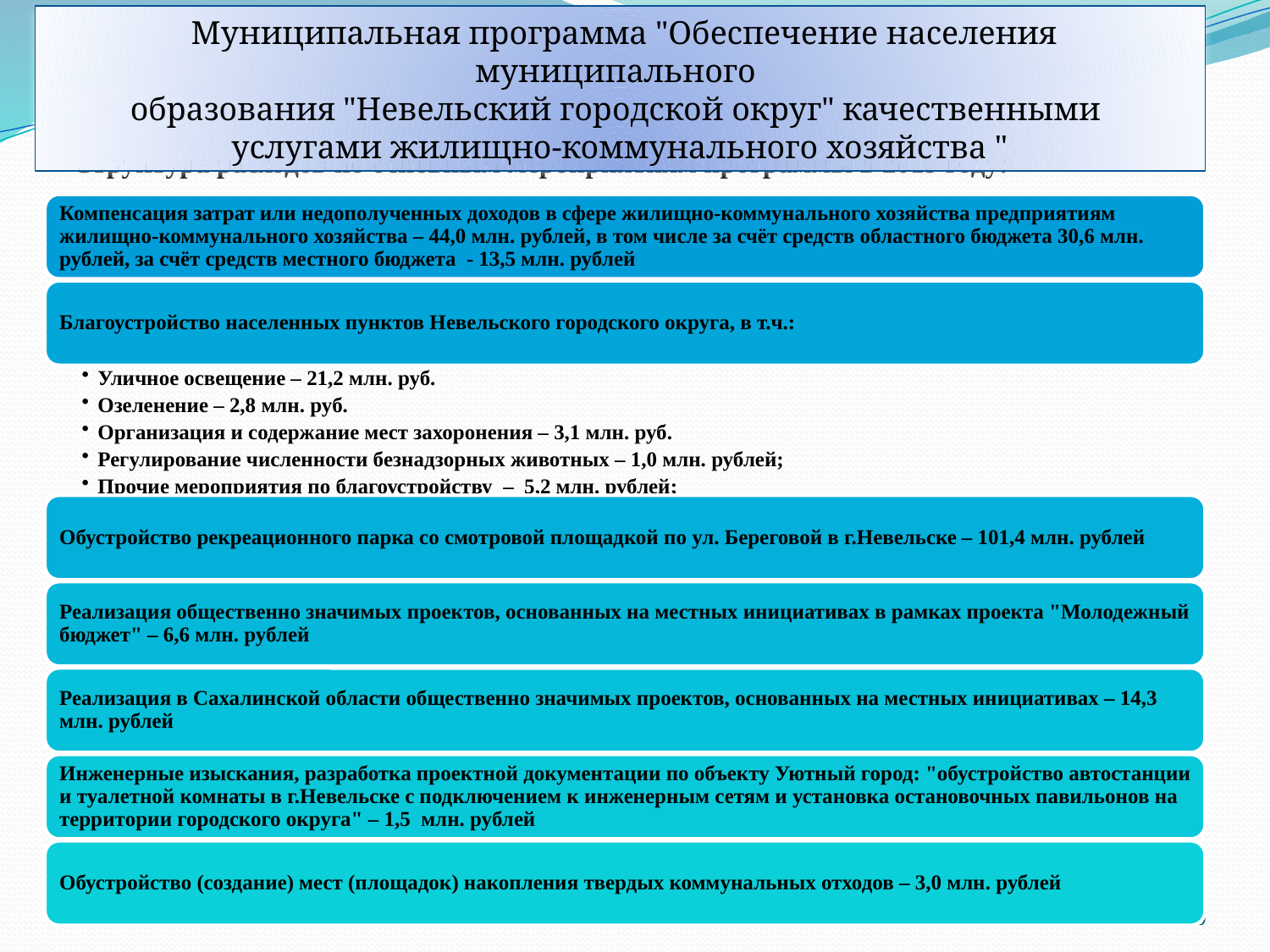

Муниципальная программа "Обеспечение населения муниципального
образования "Невельский городской округ" качественными
услугами жилищно-коммунального хозяйства "
Структура расходов по основным мероприятиям программы в 2019 году:
Компенсация затрат или недополученных доходов в сфере жилищно-коммунального хозяйства предприятиям жилищно-коммунального хозяйства – 44,0 млн. рублей, в том числе за счёт средств областного бюджета 30,6 млн. рублей, за счёт средств местного бюджета  - 13,5 млн. рублей
Благоустройство населенных пунктов Невельского городского округа, в т.ч.:
Уличное освещение – 21,2 млн. руб.
Озеленение – 2,8 млн. руб.
Организация и содержание мест захоронения – 3,1 млн. руб.
Регулирование численности безнадзорных животных – 1,0 млн. рублей;
Прочие мероприятия по благоустройству  –  5,2 млн. рублей;
Обустройство рекреационного парка со смотровой площадкой по ул. Береговой в г.Невельске – 101,4 млн. рублей
Реализация общественно значимых проектов, основанных на местных инициативах в рамках проекта "Молодежный бюджет" – 6,6 млн. рублей
Реализация в Сахалинской области общественно значимых проектов, основанных на местных инициативах – 14,3 млн. рублей
Инженерные изыскания, разработка проектной документации по объекту Уютный город: "обустройство автостанции и туалетной комнаты в г.Невельске с подключением к инженерным сетям и установка остановочных павильонов на территории городского округа" – 1,5  млн. рублей
Обустройство (создание) мест (площадок) накопления твердых коммунальных отходов – 3,0 млн. рублей
50